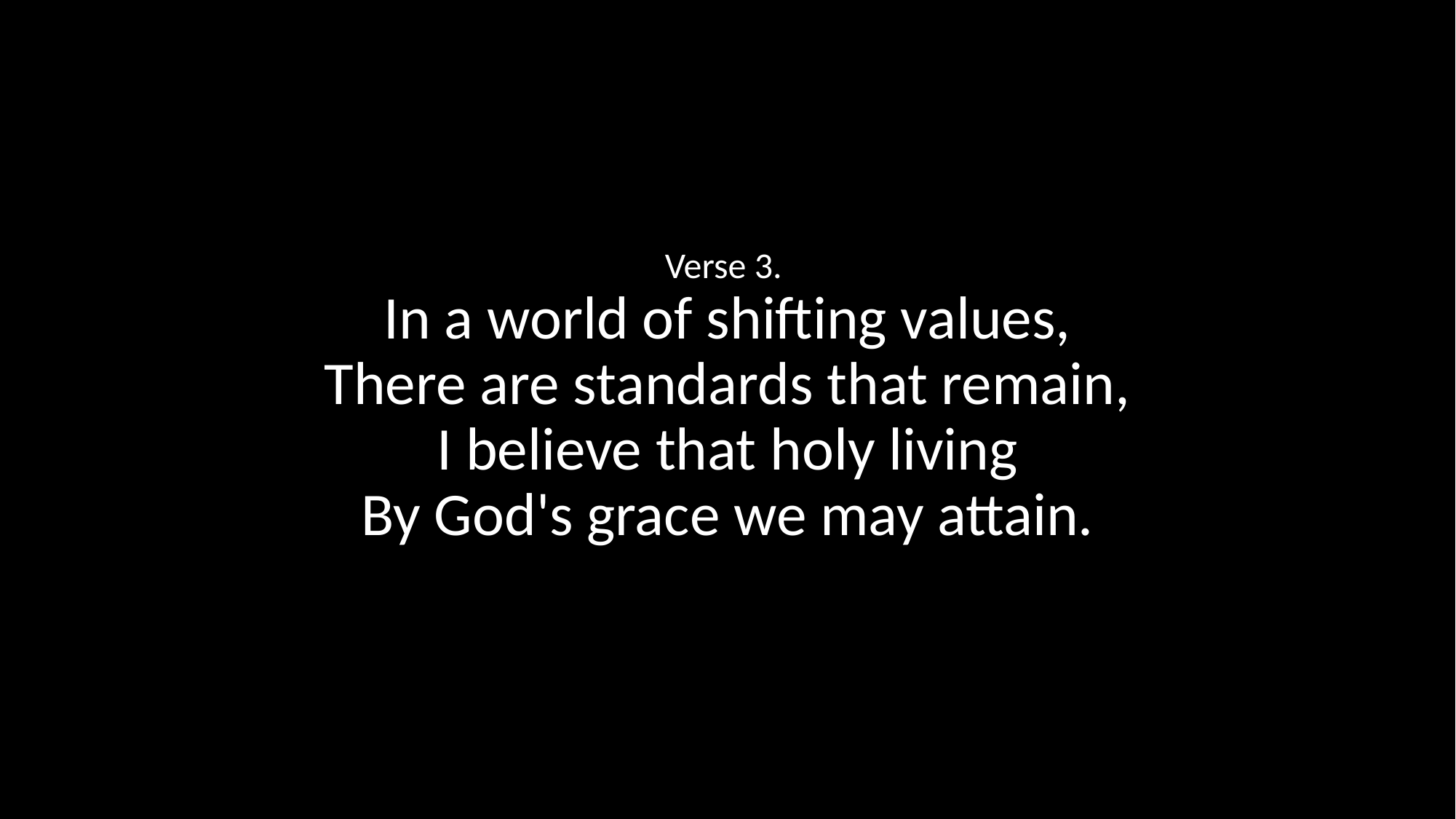

Verse 3.
In a world of shifting values,
There are standards that remain,
I believe that holy living
By God's grace we may attain.